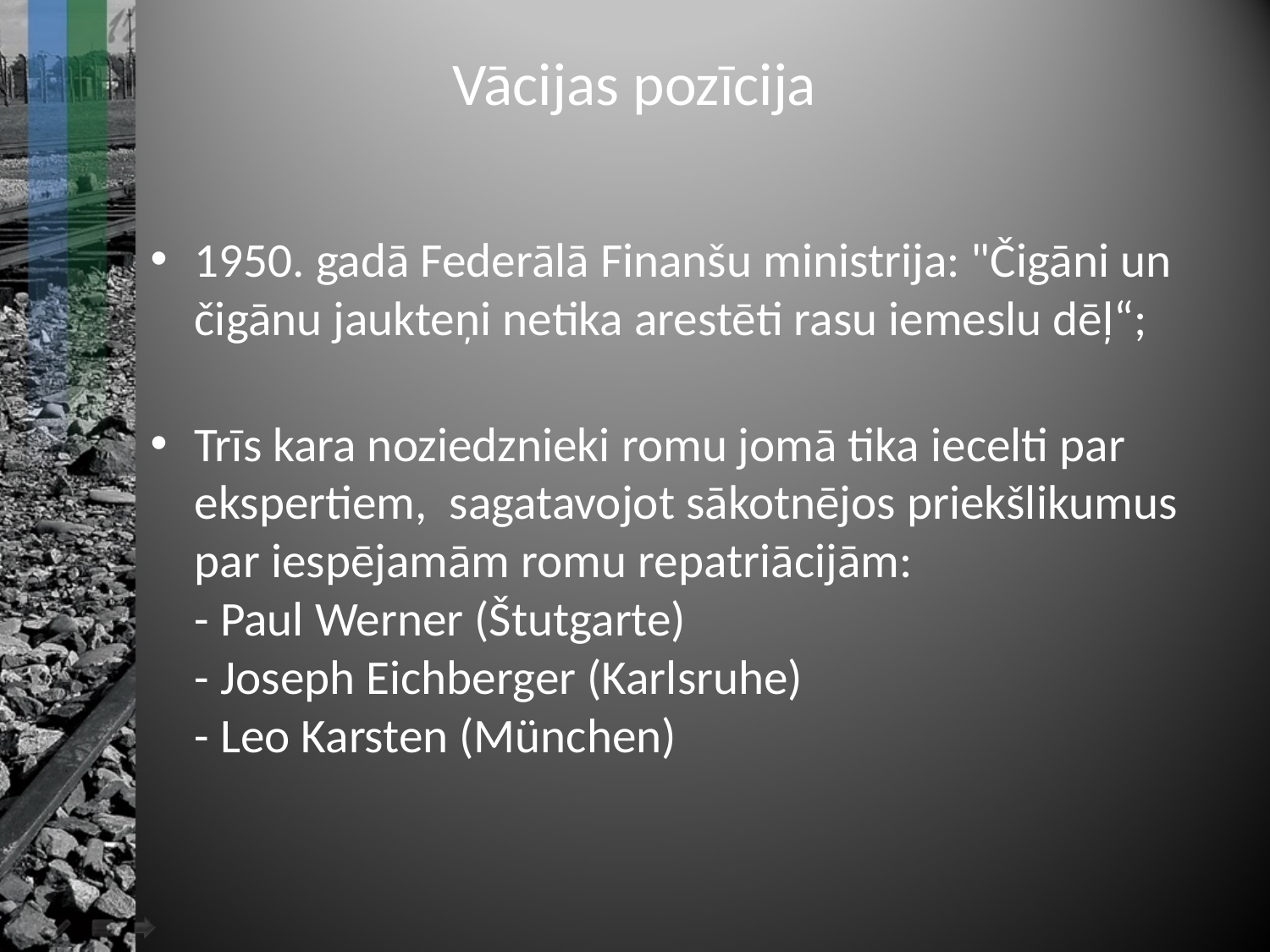

# Vācijas pozīcija
1950. gadā Federālā Finanšu ministrija: "Čigāni un čigānu jaukteņi netika arestēti rasu iemeslu dēļ“;
Trīs kara noziedznieki romu jomā tika iecelti par ekspertiem,  sagatavojot sākotnējos priekšlikumus par iespējamām romu repatriācijām:
- Paul Werner (Štutgarte)
- Joseph Eichberger (Karlsruhe)
- Leo Karsten (München)